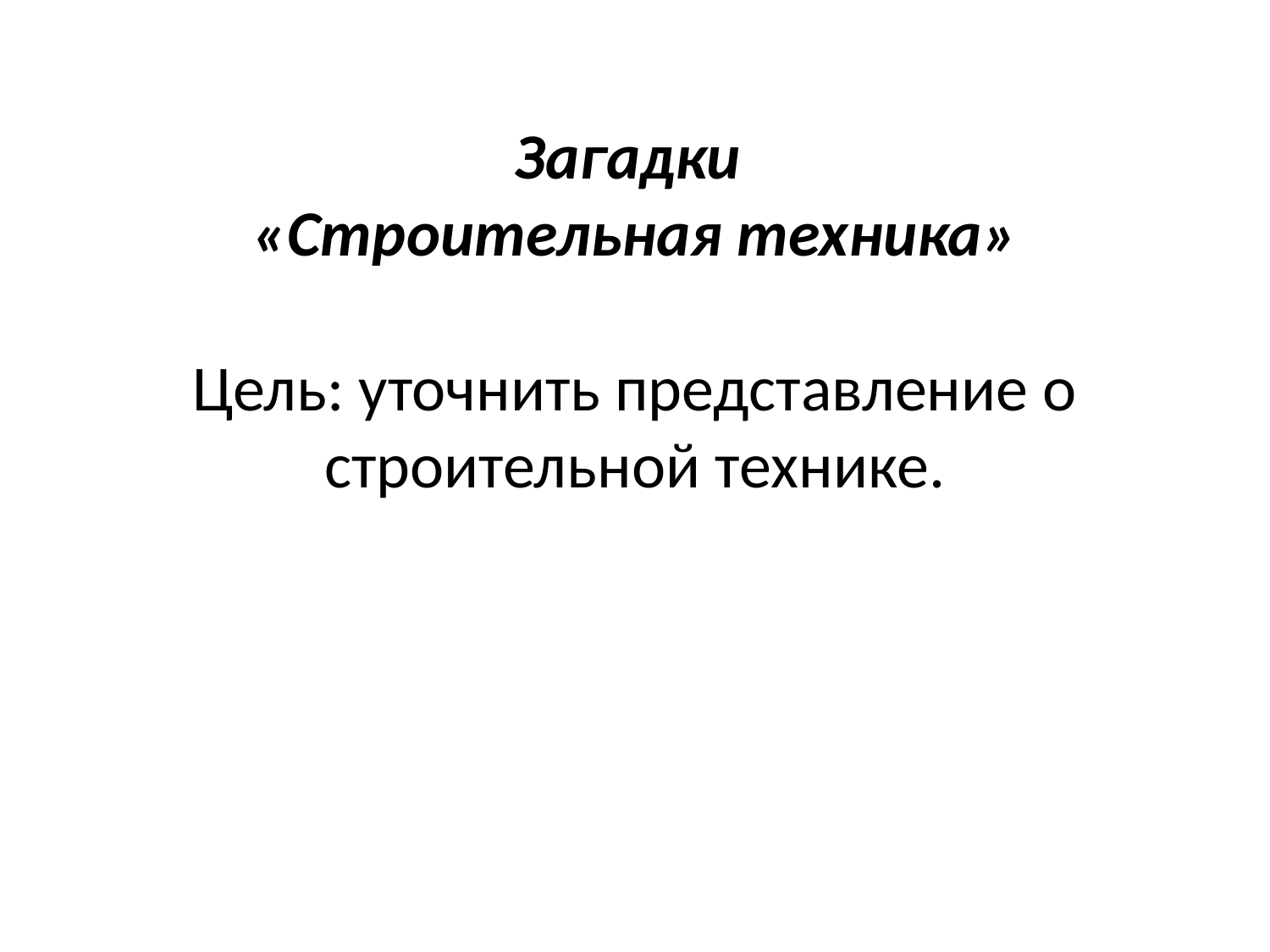

# Загадки «Строительная техника» Цель: уточнить представление о строительной технике.